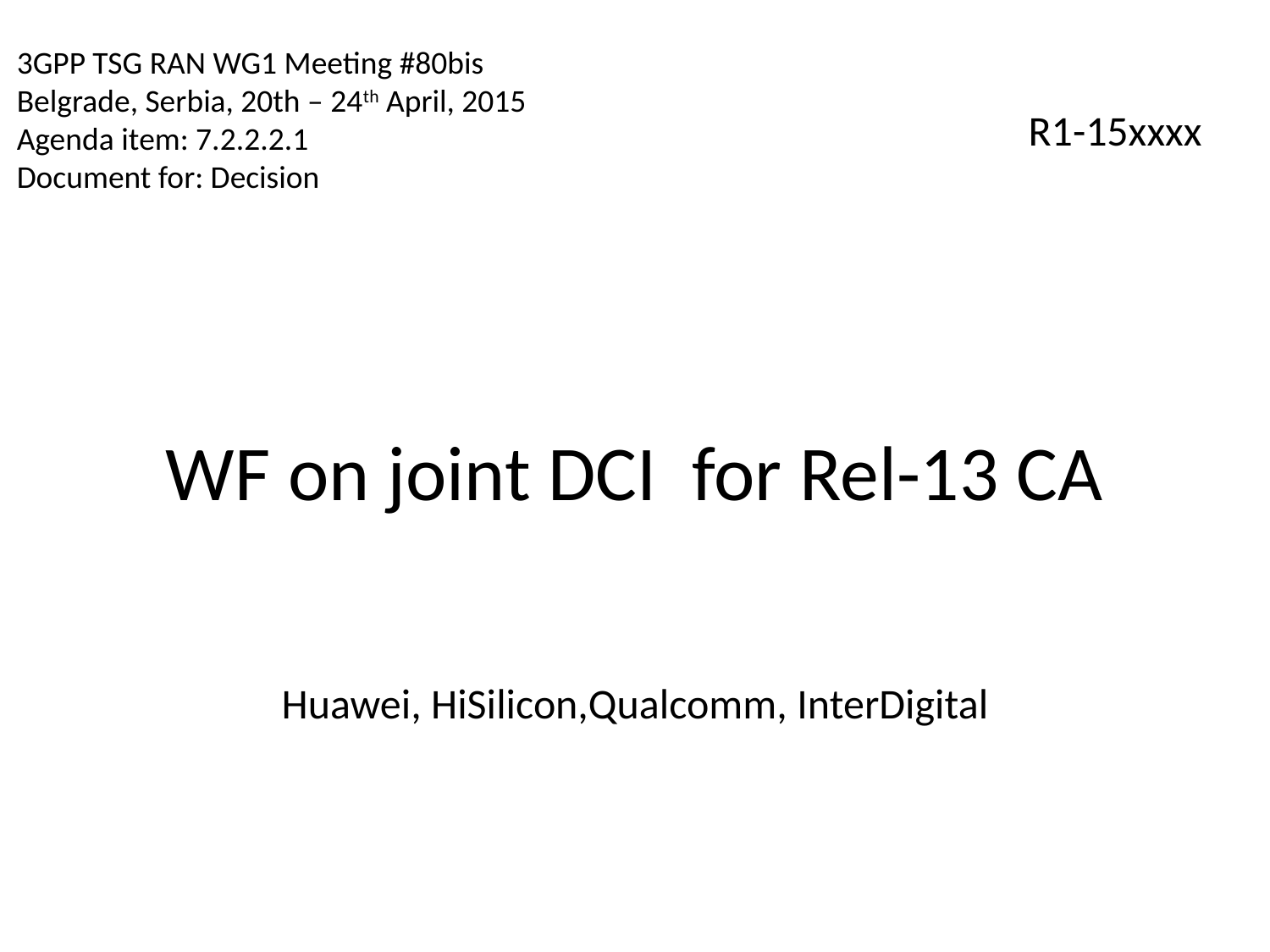

3GPP TSG RAN WG1 Meeting #80bis
Belgrade, Serbia, 20th – 24th April, 2015
Agenda item: 7.2.2.2.1
Document for: Decision
R1-15xxxx
WF on joint DCI  for Rel-13 CA
Huawei, HiSilicon,Qualcomm, InterDigital